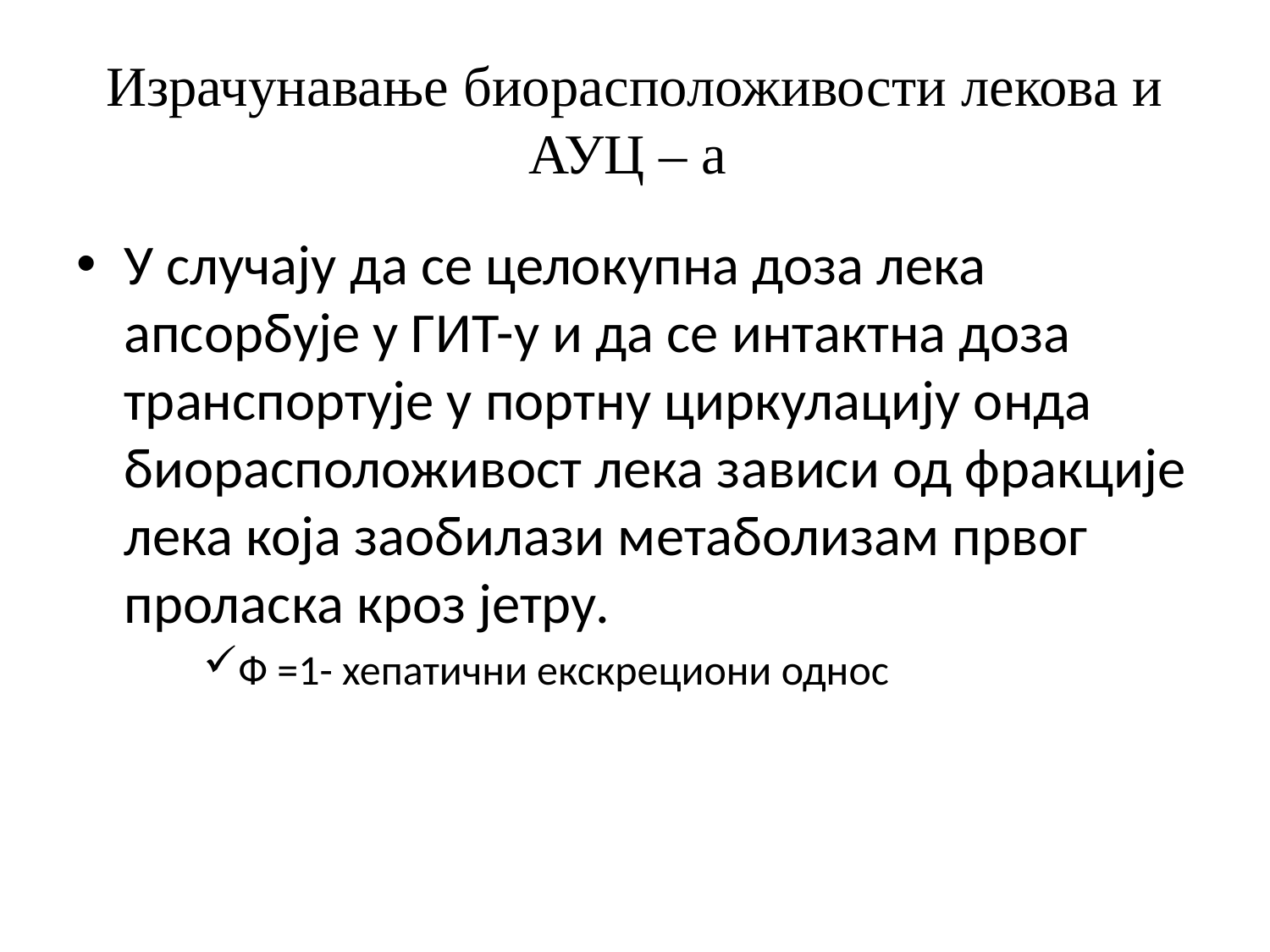

# Израчунавање биорасположивости лекова и АУЦ – а
У случају да се целокупна доза лека апсорбује у ГИТ-у и да се интактна доза транспортује у портну циркулацију онда биорасположивост лека зависи од фракције лека која заобилази метаболизам првог проласка кроз јетру.
Ф =1- хепатични екскрециони однос